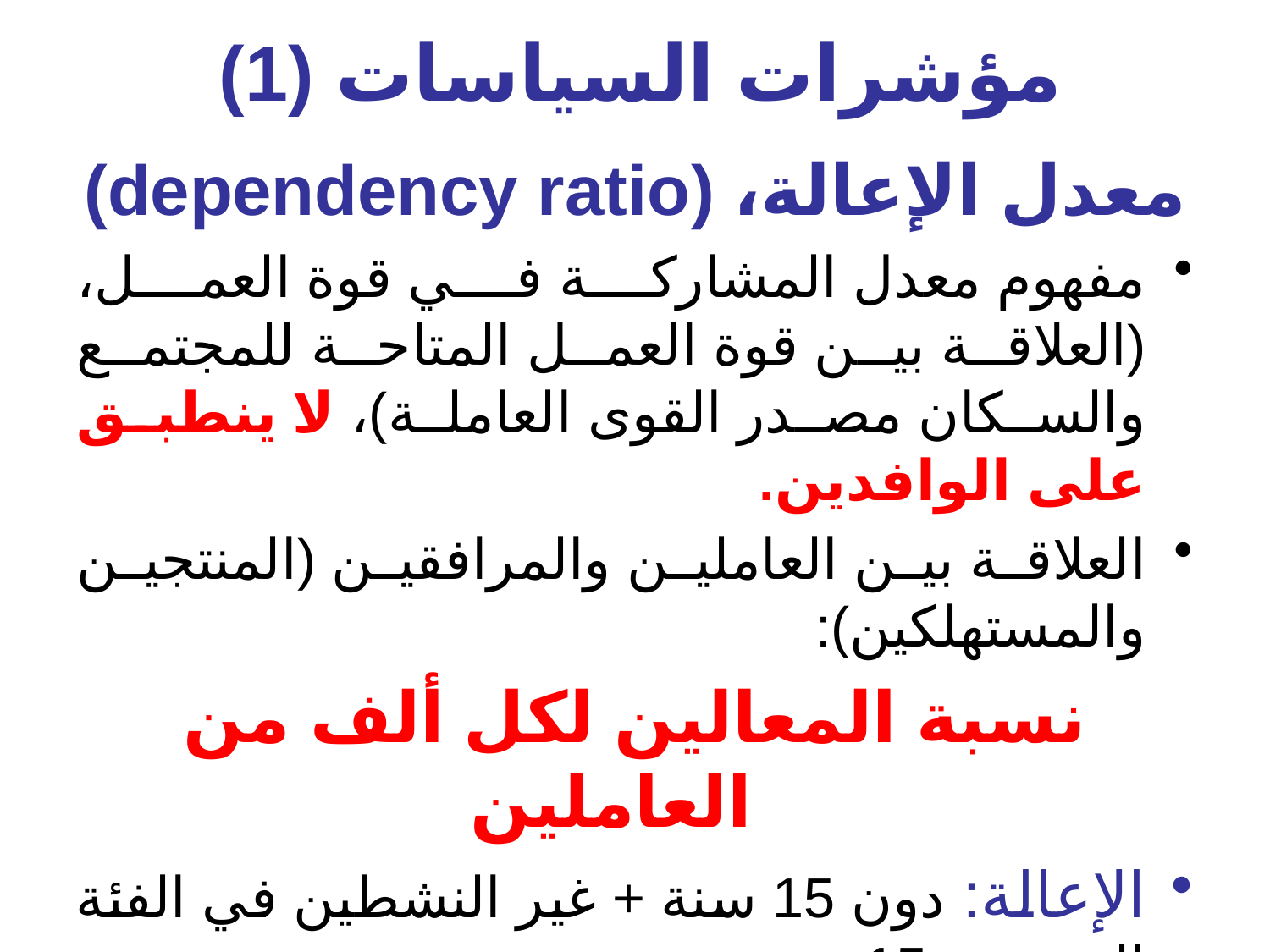

# مؤشرات السياسات (1)
معدل الإعالة، (dependency ratio)
مفهوم معدل المشاركة في قوة العمل، (العلاقة بين قوة العمل المتاحة للمجتمع والسكان مصدر القوى العاملة)، لا ينطبق على الوافدين.
العلاقة بين العاملين والمرافقين (المنتجين والمستهلكين):
نسبة المعالين لكل ألف من العاملين
الإعالة: دون 15 سنة + غير النشطين في الفئة العمرية +15 سنة